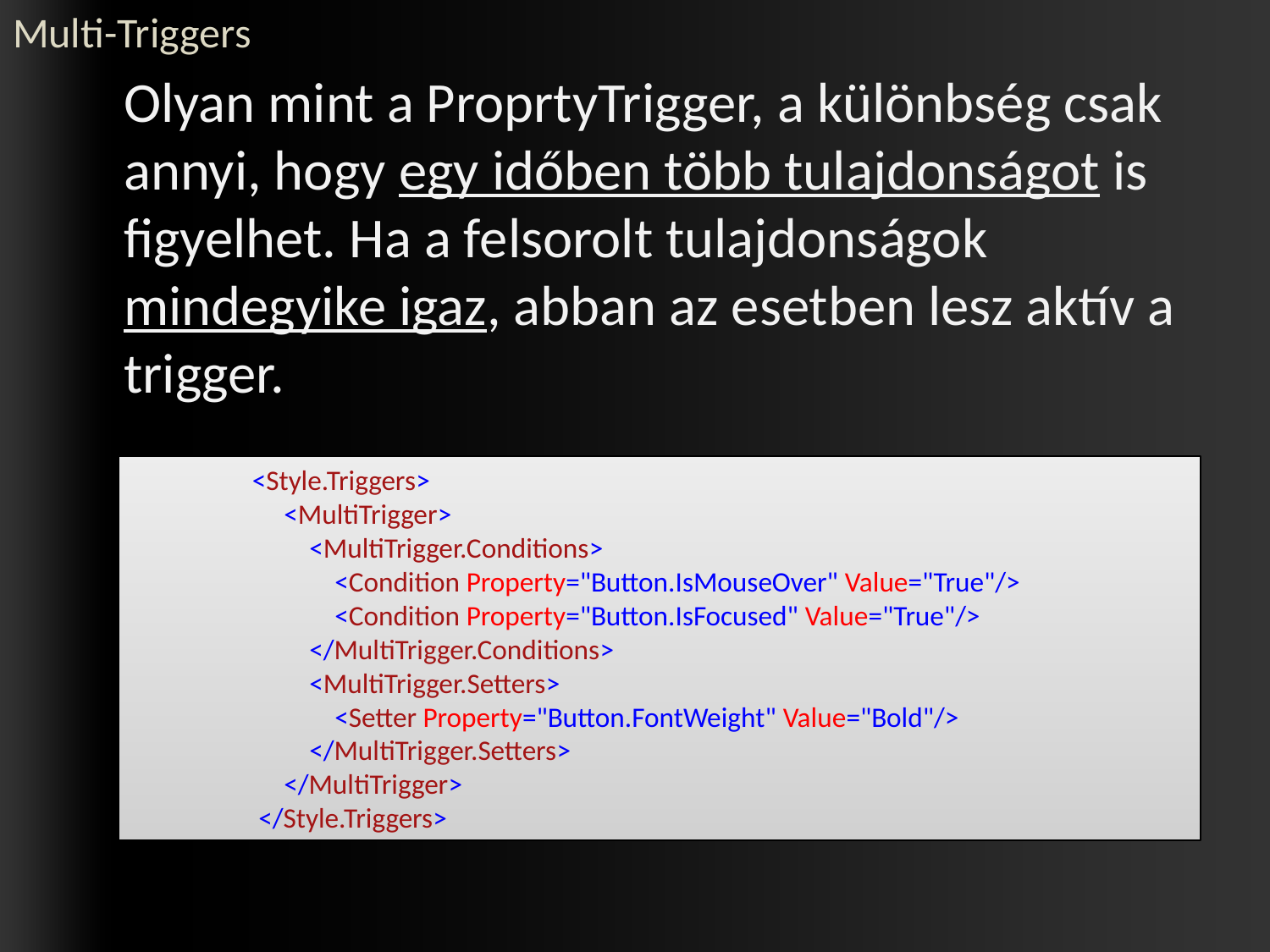

# Multi-Triggers
 	Olyan mint a ProprtyTrigger, a különbség csak annyi, hogy egy időben több tulajdonságot is figyelhet. Ha a felsorolt tulajdonságok mindegyike igaz, abban az esetben lesz aktív a trigger.

                   <Style.Triggers>
                        <MultiTrigger>
                            <MultiTrigger.Conditions>
                                <Condition Property="Button.IsMouseOver" Value="True"/>
                                <Condition Property="Button.IsFocused" Value="True"/>
                            </MultiTrigger.Conditions>
                            <MultiTrigger.Setters>
                                <Setter Property="Button.FontWeight" Value="Bold"/>
                            </MultiTrigger.Setters>
                        </MultiTrigger>
                    </Style.Triggers>